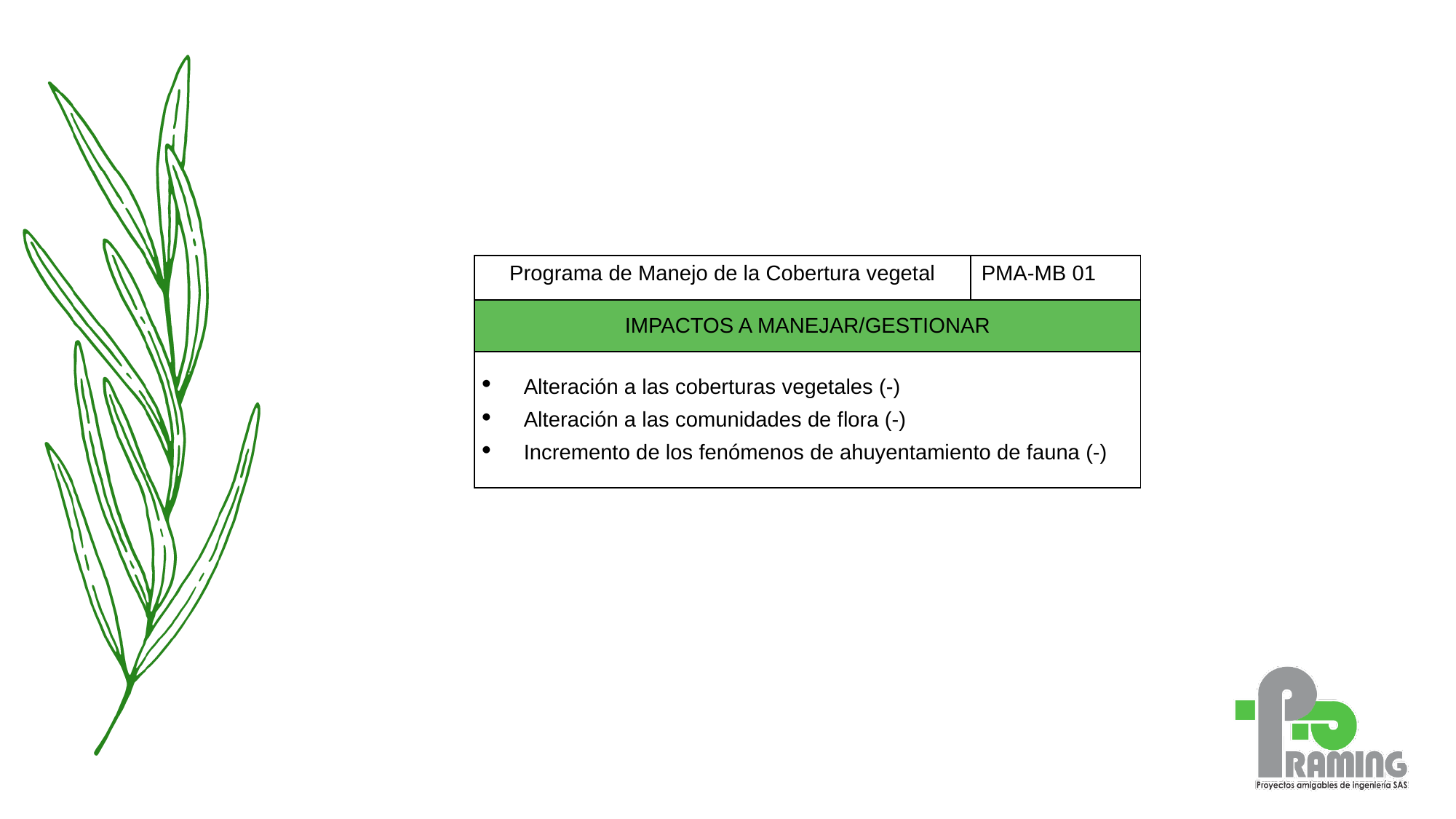

| Programa de Manejo de la Cobertura vegetal | PMA-MB 01 |
| --- | --- |
| IMPACTOS A MANEJAR/GESTIONAR |
| --- |
| Alteración a las coberturas vegetales (-) Alteración a las comunidades de flora (-) Incremento de los fenómenos de ahuyentamiento de fauna (-) |